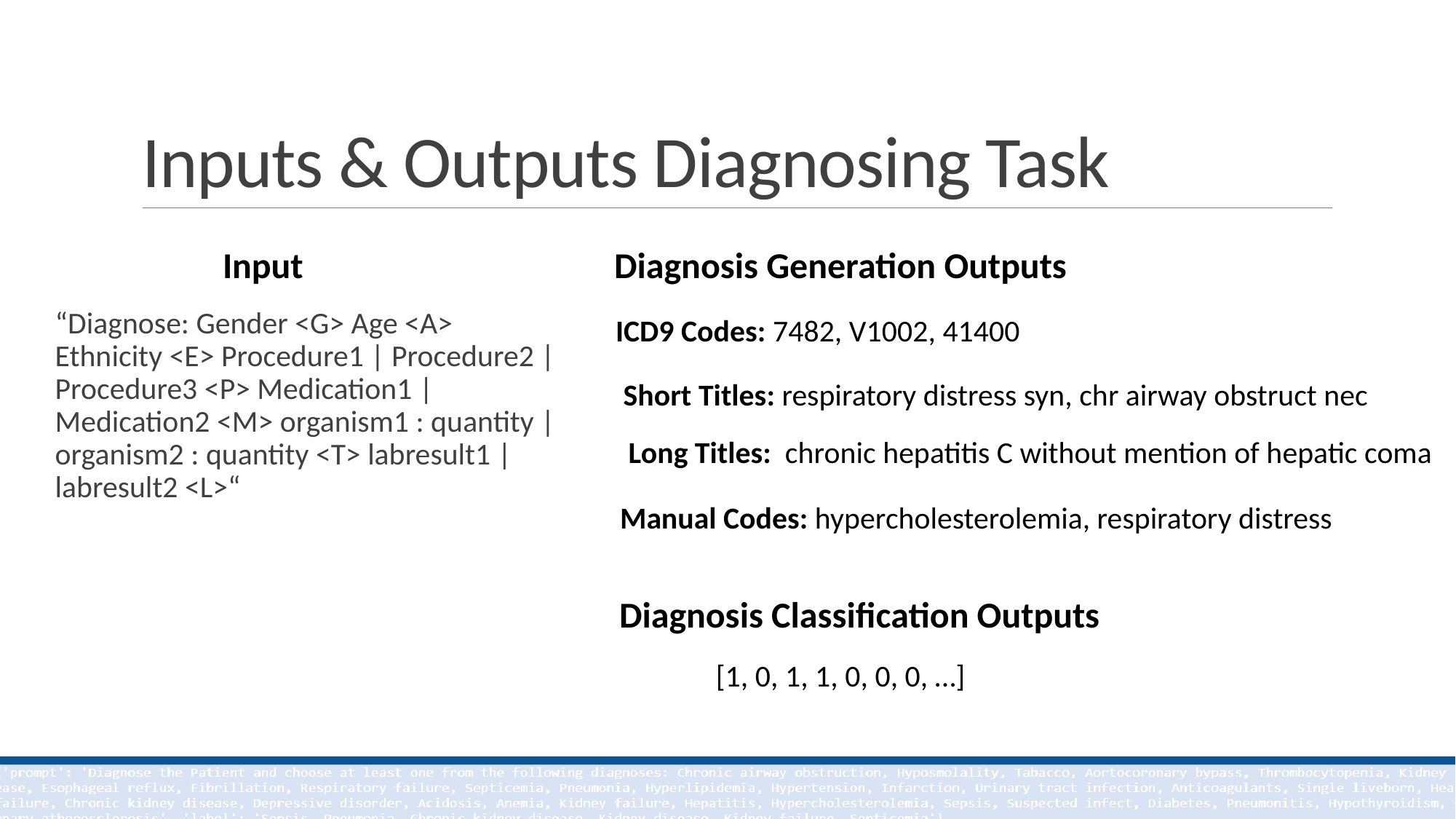

# Inputs & Outputs Diagnosing Task
Input
Diagnosis Generation Outputs
“Diagnose: Gender <G> Age <A> Ethnicity <E> Procedure1 | Procedure2 | Procedure3 <P> Medication1 | Medication2 <M> organism1 : quantity | organism2 : quantity <T> labresult1 | labresult2 <L>“
ICD9 Codes: 7482, V1002, 41400
Short Titles: respiratory distress syn, chr airway obstruct nec
Long Titles:  chronic hepatitis C without mention of hepatic coma
Manual Codes: hypercholesterolemia, respiratory distress
Diagnosis Classification Outputs
[1, 0, 1, 1, 0, 0, 0, …]